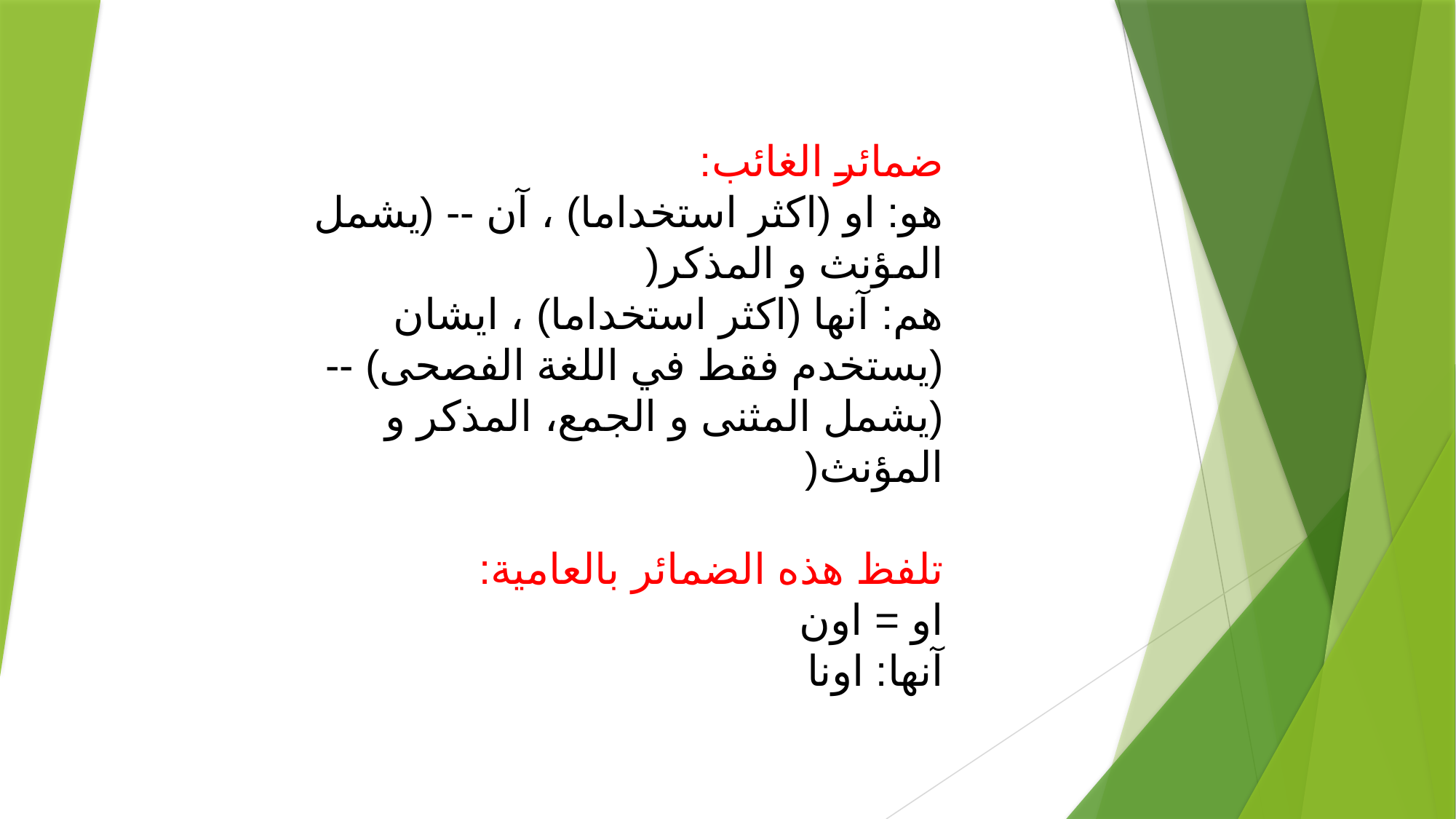

ضمائر الغائب:
هو: او (اكثر استخداما) ، آن -- (يشمل المؤنث و المذكر(
هم: آنها (اكثر استخداما) ، ايشان (يستخدم فقط في اللغة الفصحى) -- (يشمل المثنى و الجمع، المذكر و المؤنث(
تلفظ هذه الضمائر بالعامية:
او = اون
آنها: اونا